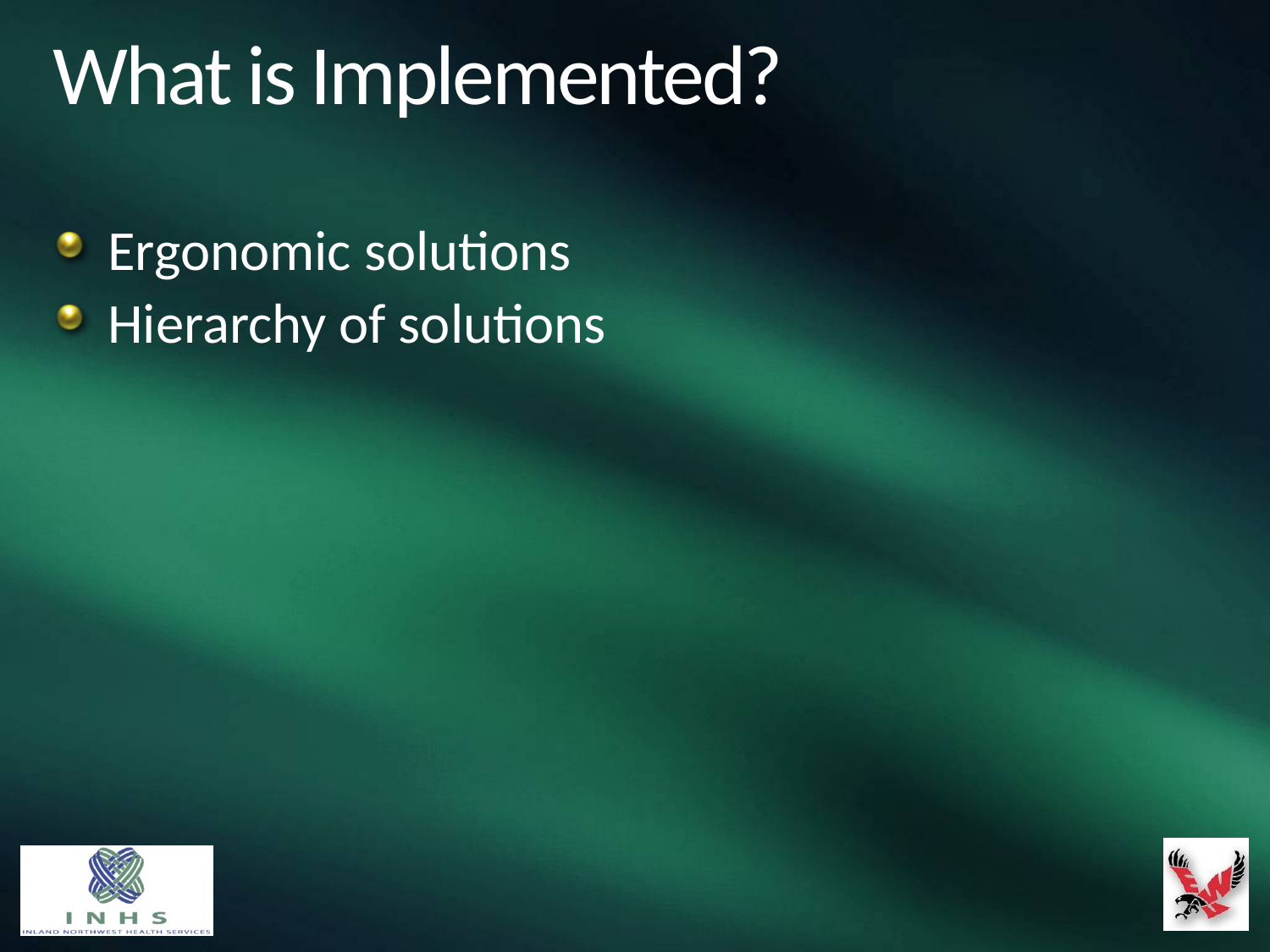

# What is Implemented?
Ergonomic solutions
Hierarchy of solutions